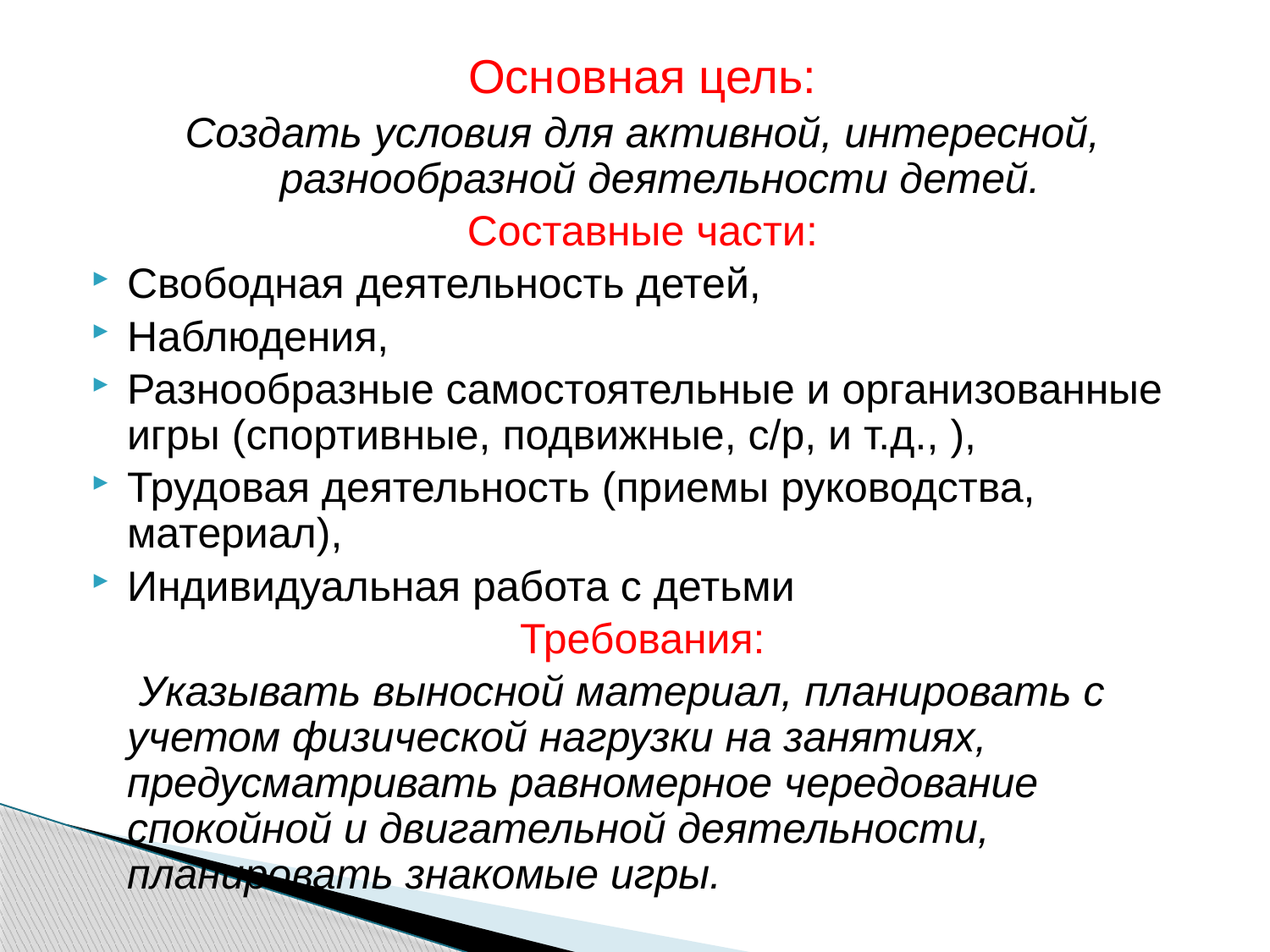

#
Основная цель:
Создать условия для активной, интересной, разнообразной деятельности детей.
Составные части:
Свободная деятельность детей,
Наблюдения,
Разнообразные самостоятельные и организованные  игры (спортивные, подвижные, с/р, и т.д., ),
Трудовая деятельность (приемы руководства, материал),
Индивидуальная работа с детьми
Требования:
    Указывать выносной материал, планировать с учетом физической нагрузки на занятиях, предусматривать равномерное чередование спокойной и двигательной деятельности, планировать знакомые игры.